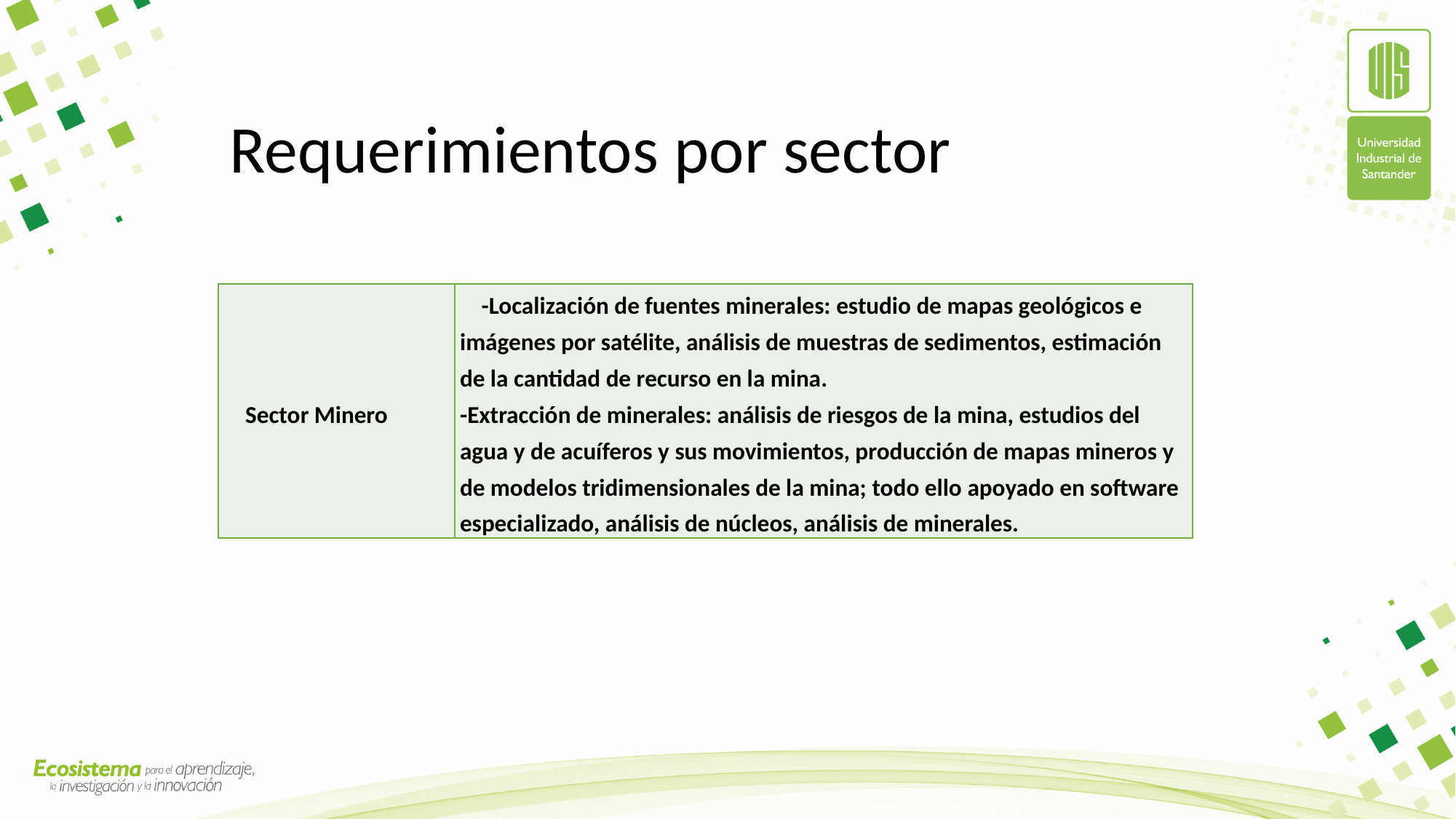

# Requerimientos por sector
| Sector Minero | -Localización de fuentes minerales: estudio de mapas geológicos e imágenes por satélite, análisis de muestras de sedimentos, estimación de la cantidad de recurso en la mina. -Extracción de minerales: análisis de riesgos de la mina, estudios del agua y de acuíferos y sus movimientos, producción de mapas mineros y de modelos tridimensionales de la mina; todo ello apoyado en software especializado, análisis de núcleos, análisis de minerales. |
| --- | --- |